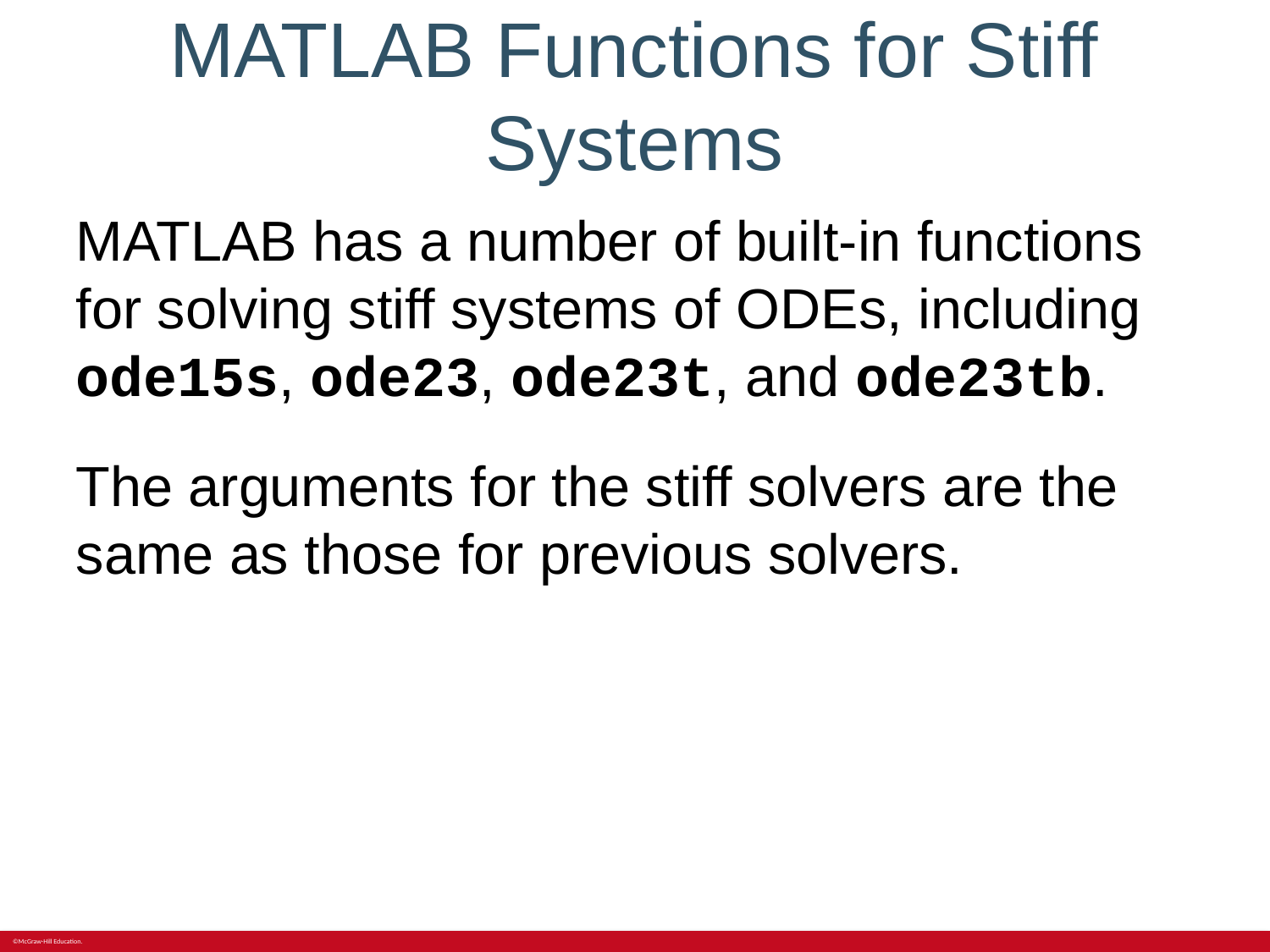

# MATLAB Functions for Stiff Systems
MATLAB has a number of built-in functions for solving stiff systems of ODEs, including ode15s, ode23, ode23t, and ode23tb.
The arguments for the stiff solvers are the same as those for previous solvers.